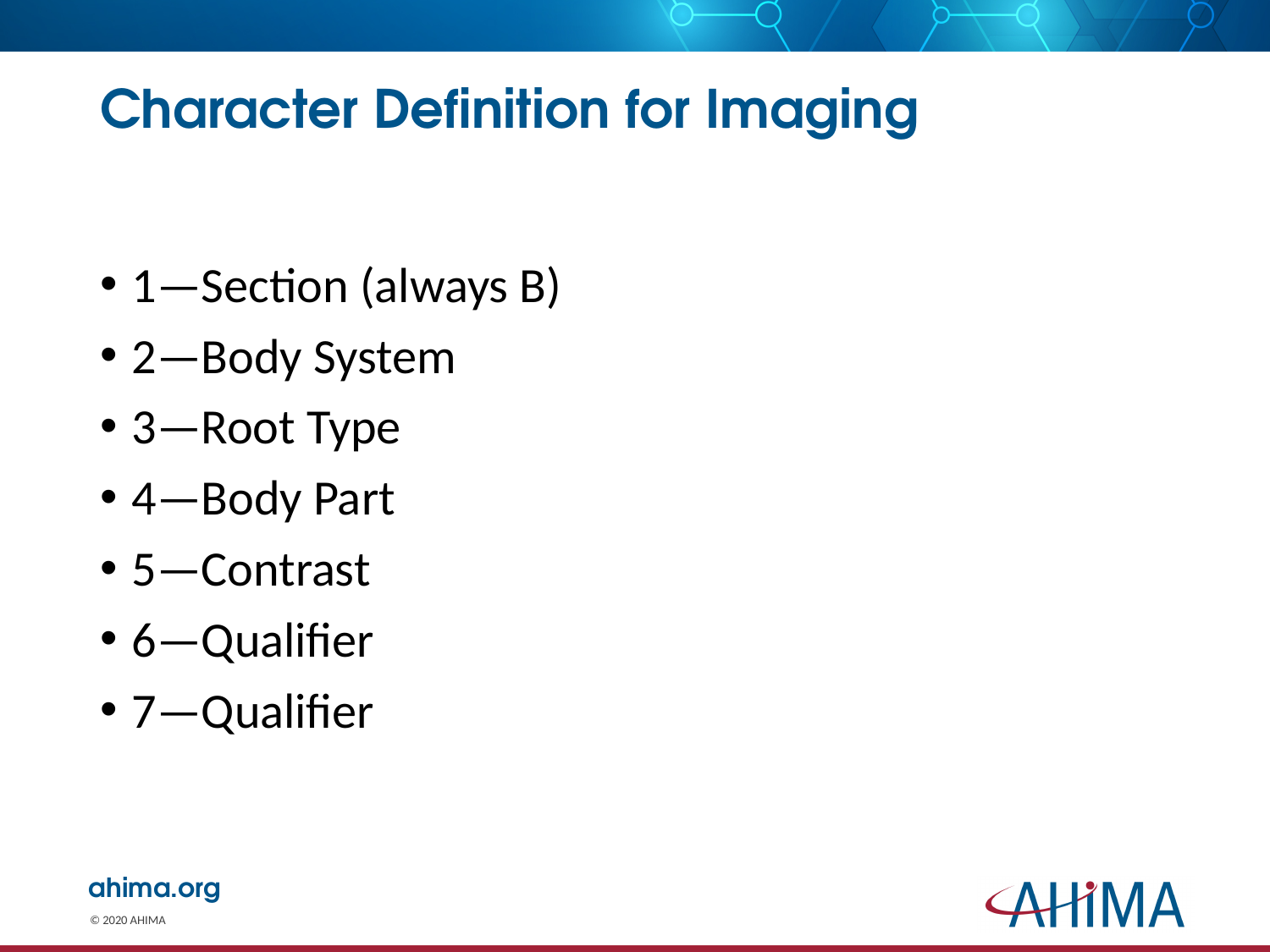

# Character Definition for Imaging
1—Section (always B)
2—Body System
3—Root Type
4—Body Part
5—Contrast
6—Qualifier
7—Qualifier